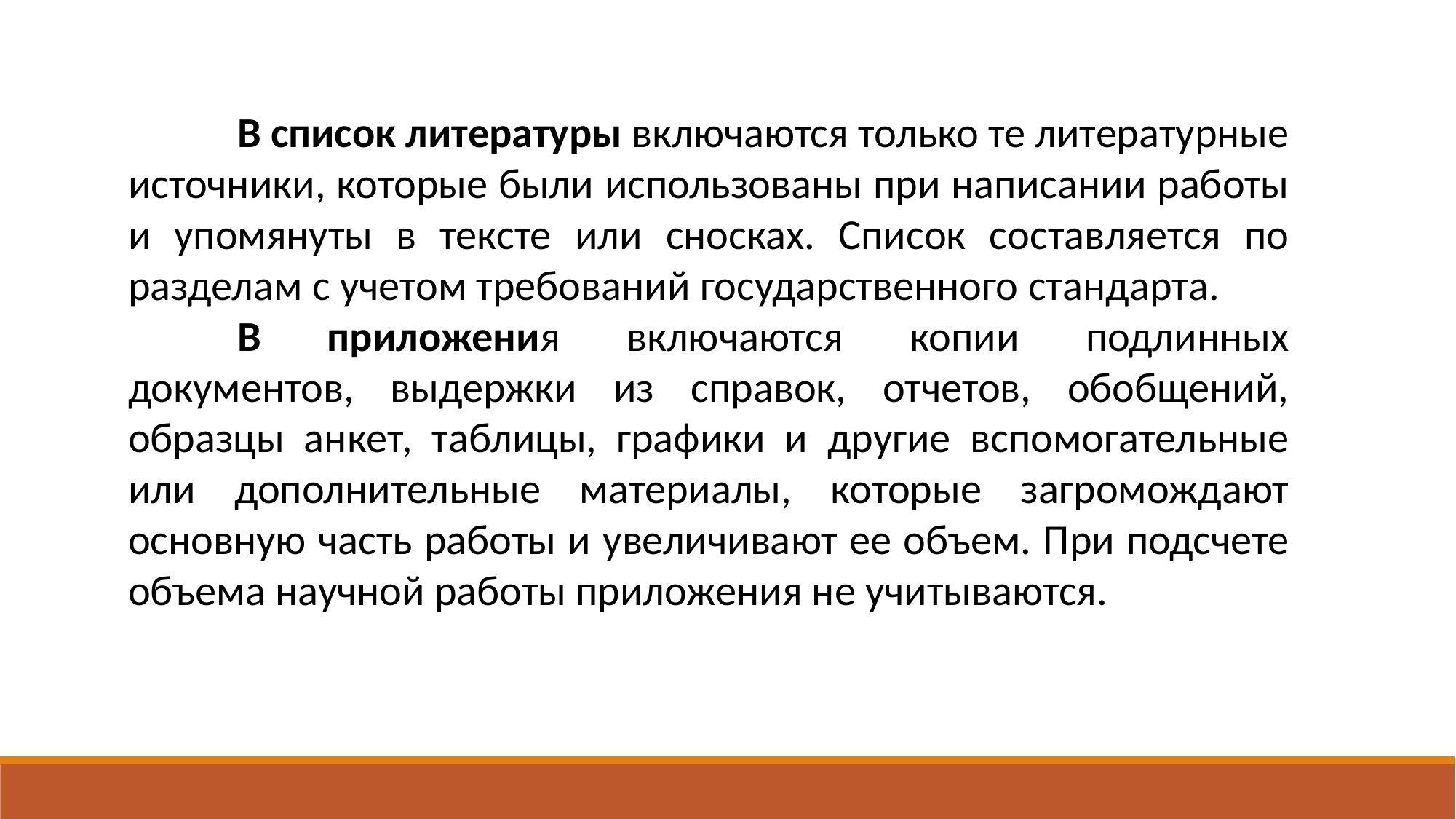

В список литературы включаются только те литературные источники, которые были использованы при написании работы и упомянуты в тексте или сносках. Список составляется по разделам с учетом требований государственного стандарта.
	В приложения включаются копии подлинных документов, выдержки из справок, отчетов, обобщений, образцы анкет, таблицы, графики и другие вспомогательные или дополнительные материалы, которые загромождают основную часть работы и увеличивают ее объем. При подсчете объема научной работы приложения не учитываются.